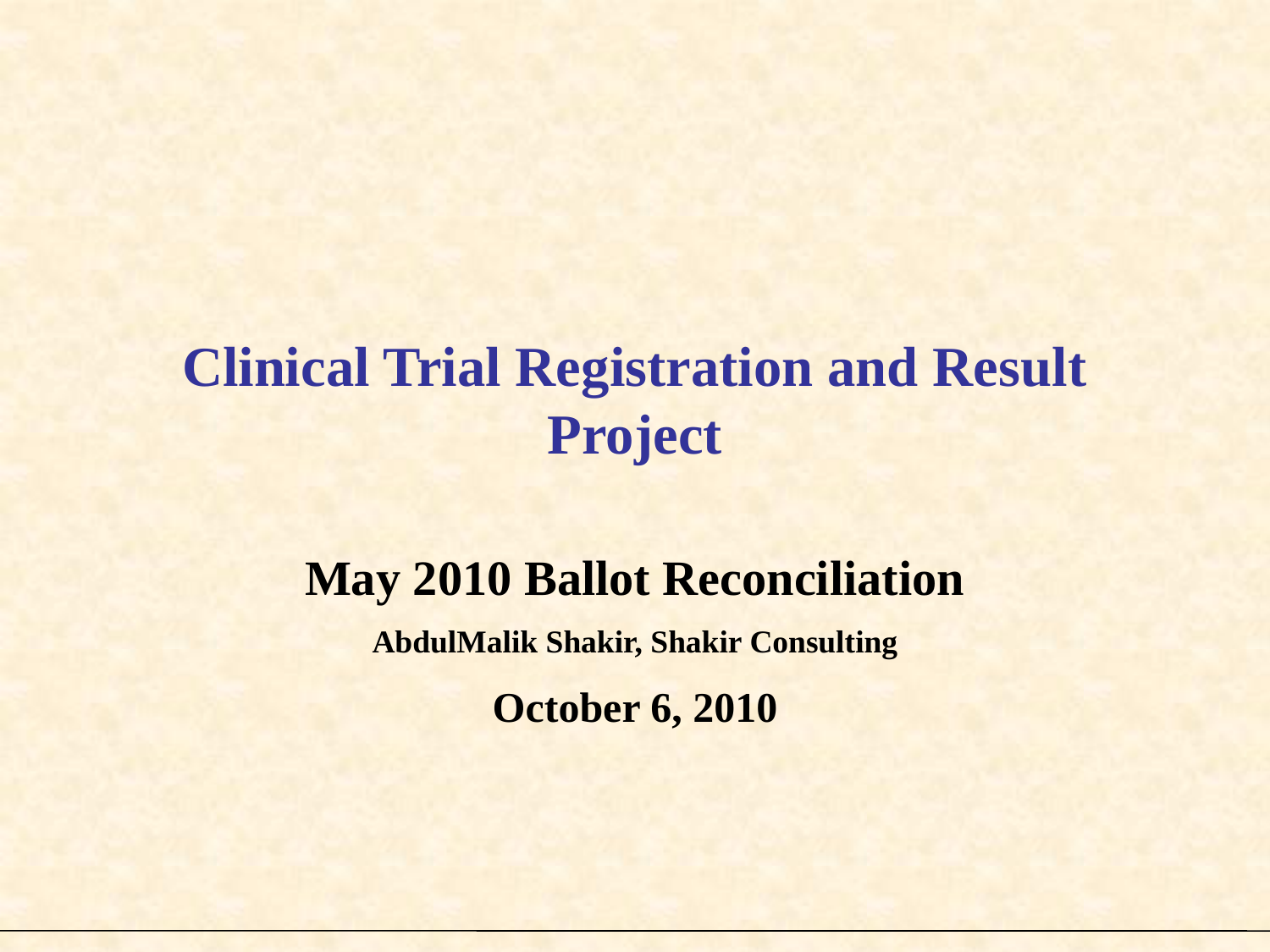

# Clinical Trial Registration and Result Project
May 2010 Ballot Reconciliation
AbdulMalik Shakir, Shakir Consulting
October 6, 2010